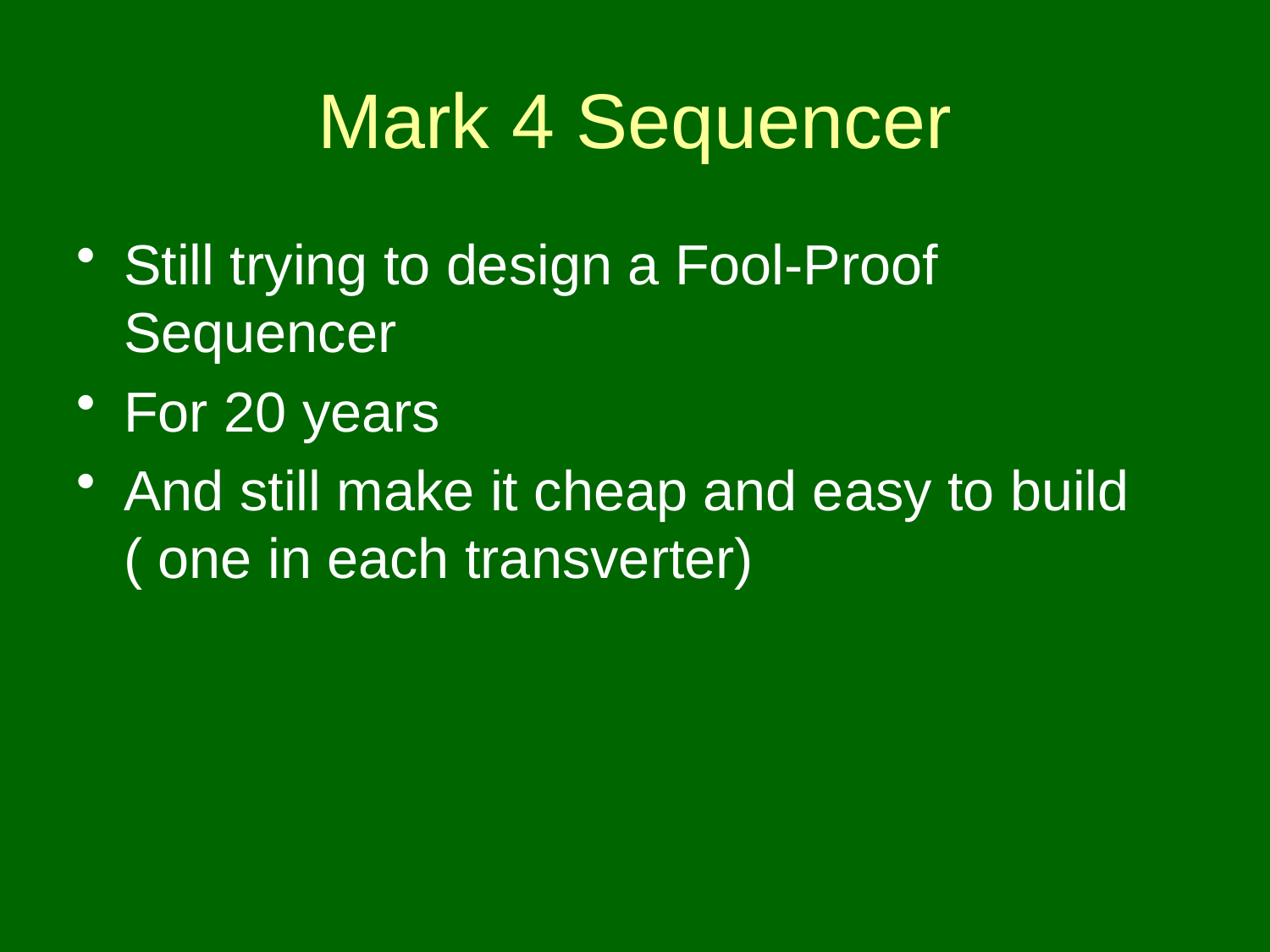

# Mark 4 Sequencer
Still trying to design a Fool-Proof Sequencer
For 20 years
And still make it cheap and easy to build   ( one in each transverter)